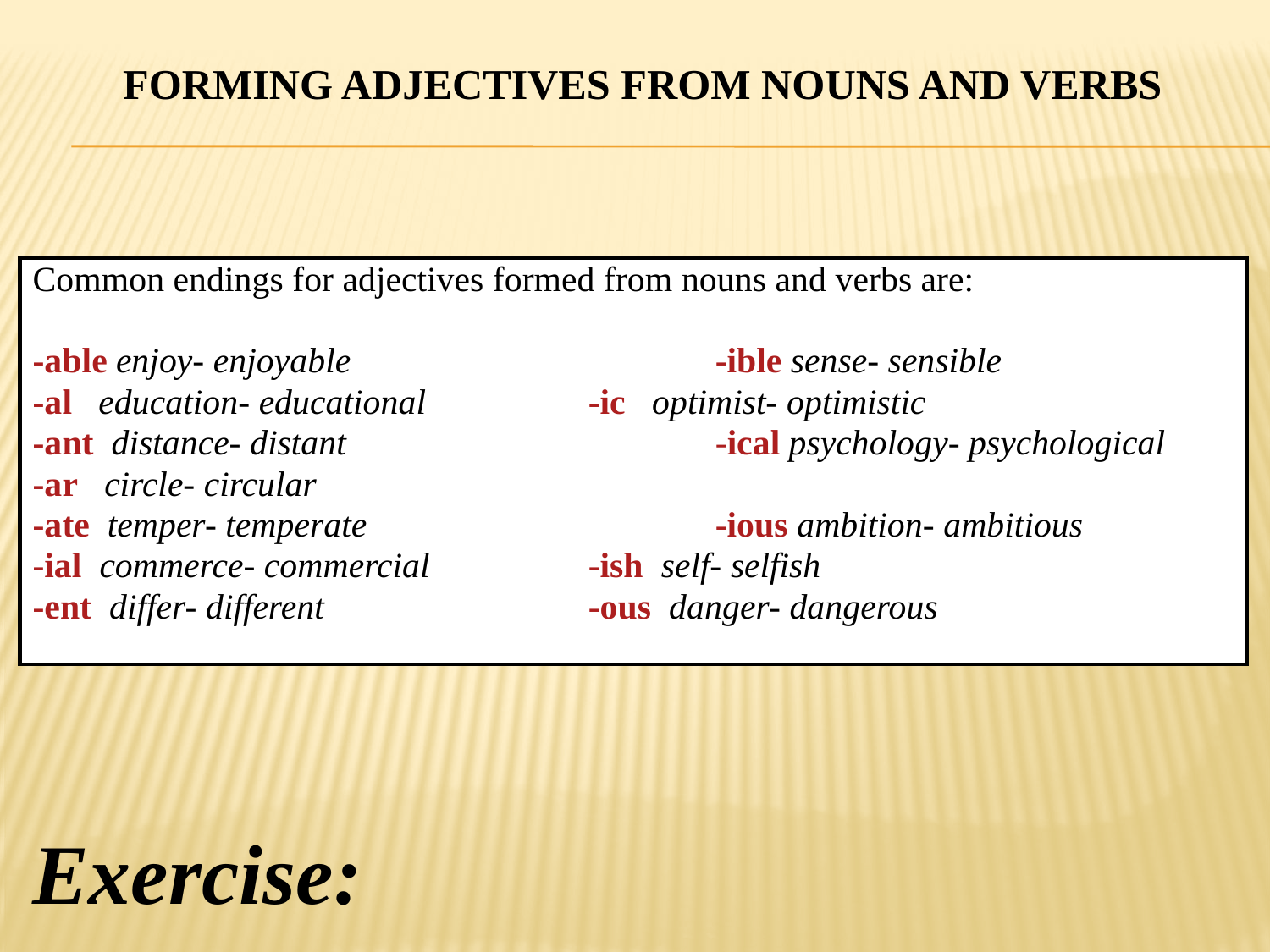

# Forming Adjectives from Nouns and Verbs
Common endings for adjectives formed from nouns and verbs are:

-able enjoy- enjoyable			-ible sense- sensible
-al   education- educational		-ic   optimist- optimistic
-ant  distance- distant			-ical psychology- psychological
-ar   circle- circular
-ate  temper- temperate			-ious ambition- ambitious
-ial  commerce- commercial		-ish  self- selfish
-ent  differ- different			-ous  danger- dangerous

Exercise: